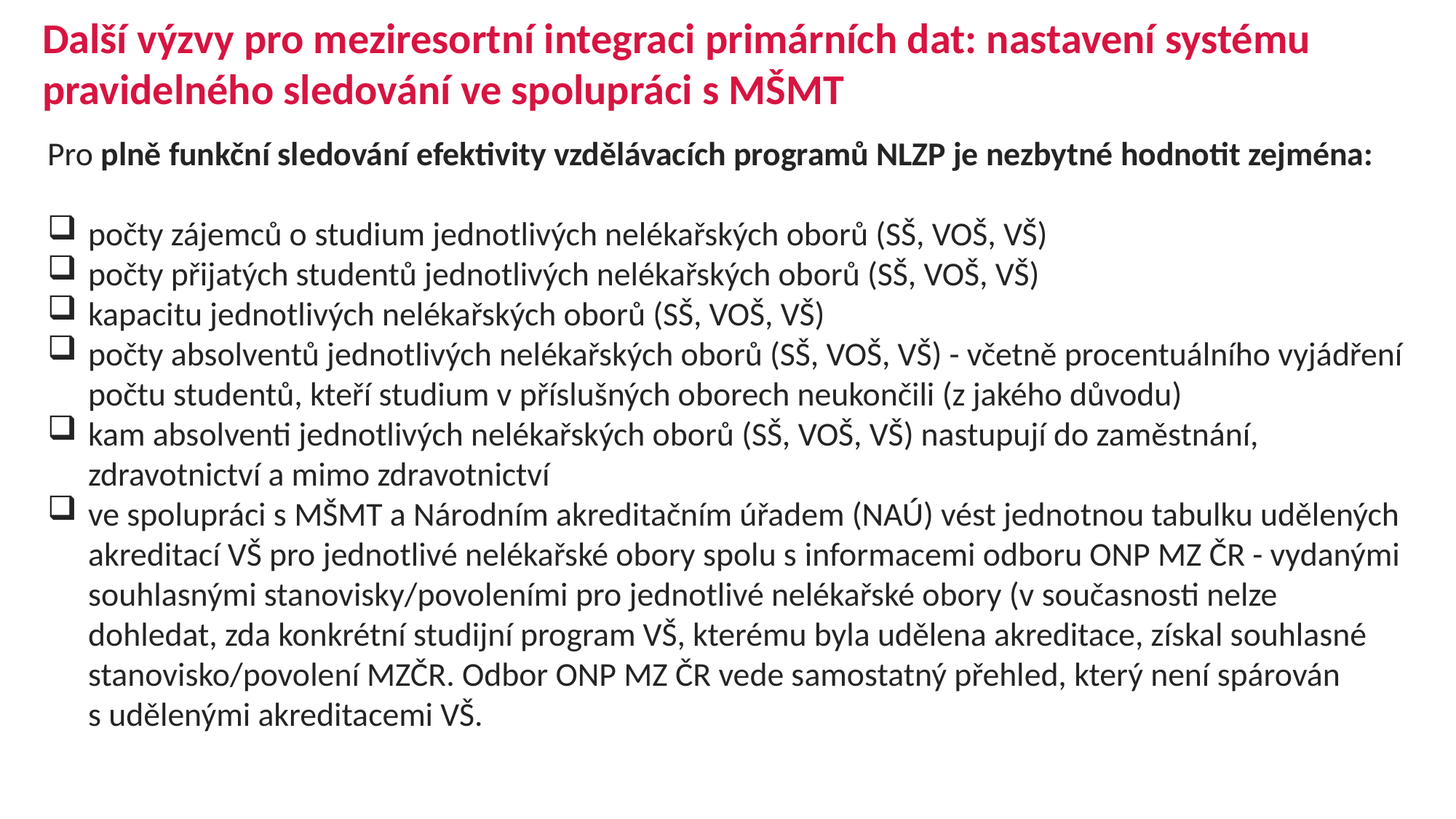

Další výzvy pro meziresortní integraci primárních dat: nastavení systému pravidelného sledování ve spolupráci s MŠMT
Pro plně funkční sledování efektivity vzdělávacích programů NLZP je nezbytné hodnotit zejména:

počty zájemců o studium jednotlivých nelékařských oborů (SŠ, VOŠ, VŠ)
počty přijatých studentů jednotlivých nelékařských oborů (SŠ, VOŠ, VŠ)
kapacitu jednotlivých nelékařských oborů (SŠ, VOŠ, VŠ)
počty absolventů jednotlivých nelékařských oborů (SŠ, VOŠ, VŠ) - včetně procentuálního vyjádření počtu studentů, kteří studium v příslušných oborech neukončili (z jakého důvodu)
kam absolventi jednotlivých nelékařských oborů (SŠ, VOŠ, VŠ) nastupují do zaměstnání,  zdravotnictví a mimo zdravotnictví
ve spolupráci s MŠMT a Národním akreditačním úřadem (NAÚ) vést jednotnou tabulku udělených akreditací VŠ pro jednotlivé nelékařské obory spolu s informacemi odboru ONP MZ ČR - vydanými souhlasnými stanovisky/povoleními pro jednotlivé nelékařské obory (v současnosti nelze dohledat, zda konkrétní studijní program VŠ, kterému byla udělena akreditace, získal souhlasné stanovisko/povolení MZČR. Odbor ONP MZ ČR vede samostatný přehled, který není spárován s udělenými akreditacemi VŠ.